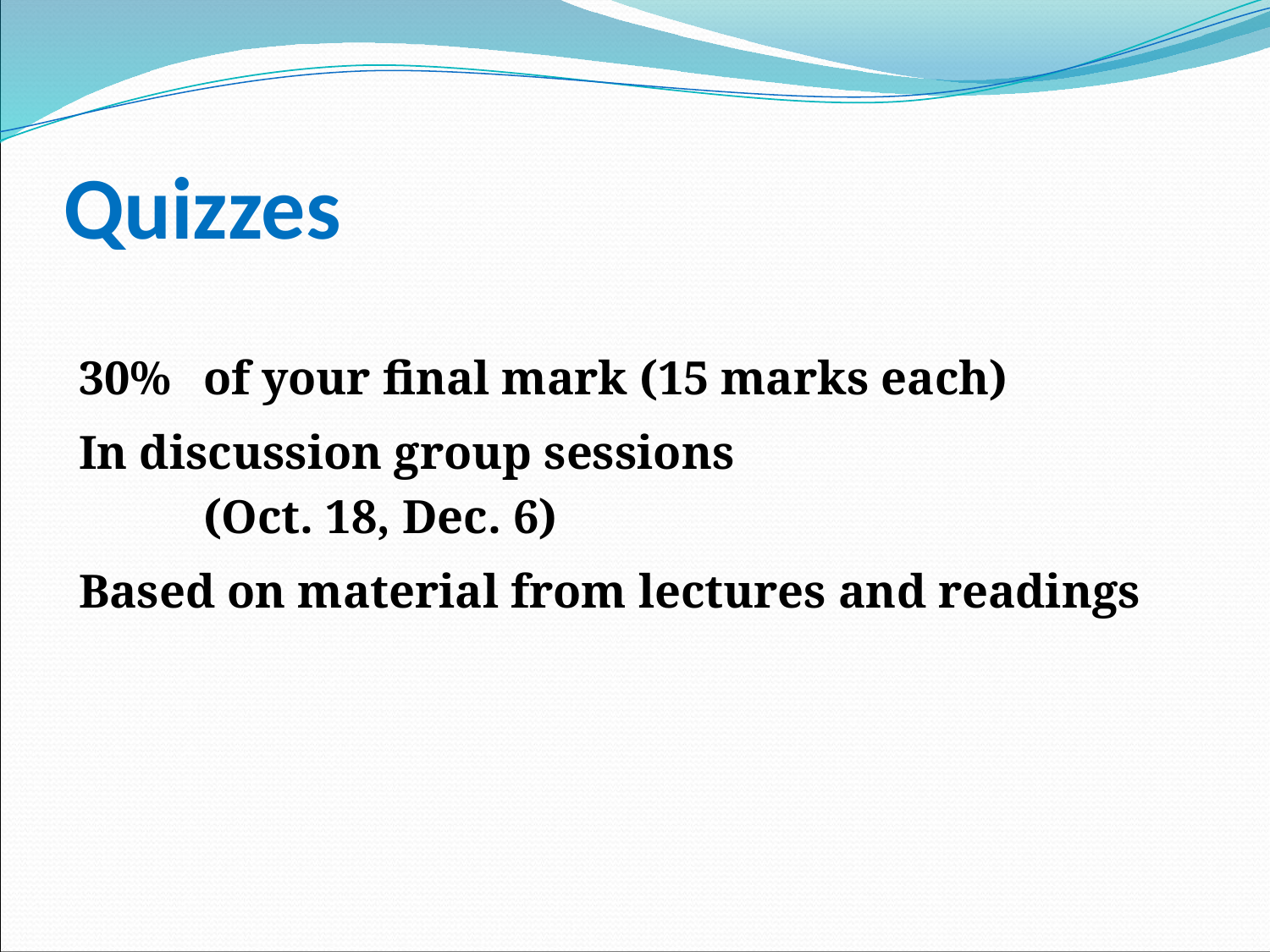

# Quizzes
30%	of your final mark (15 marks each)
In discussion group sessions
	(Oct. 18, Dec. 6)
Based on material from lectures and readings